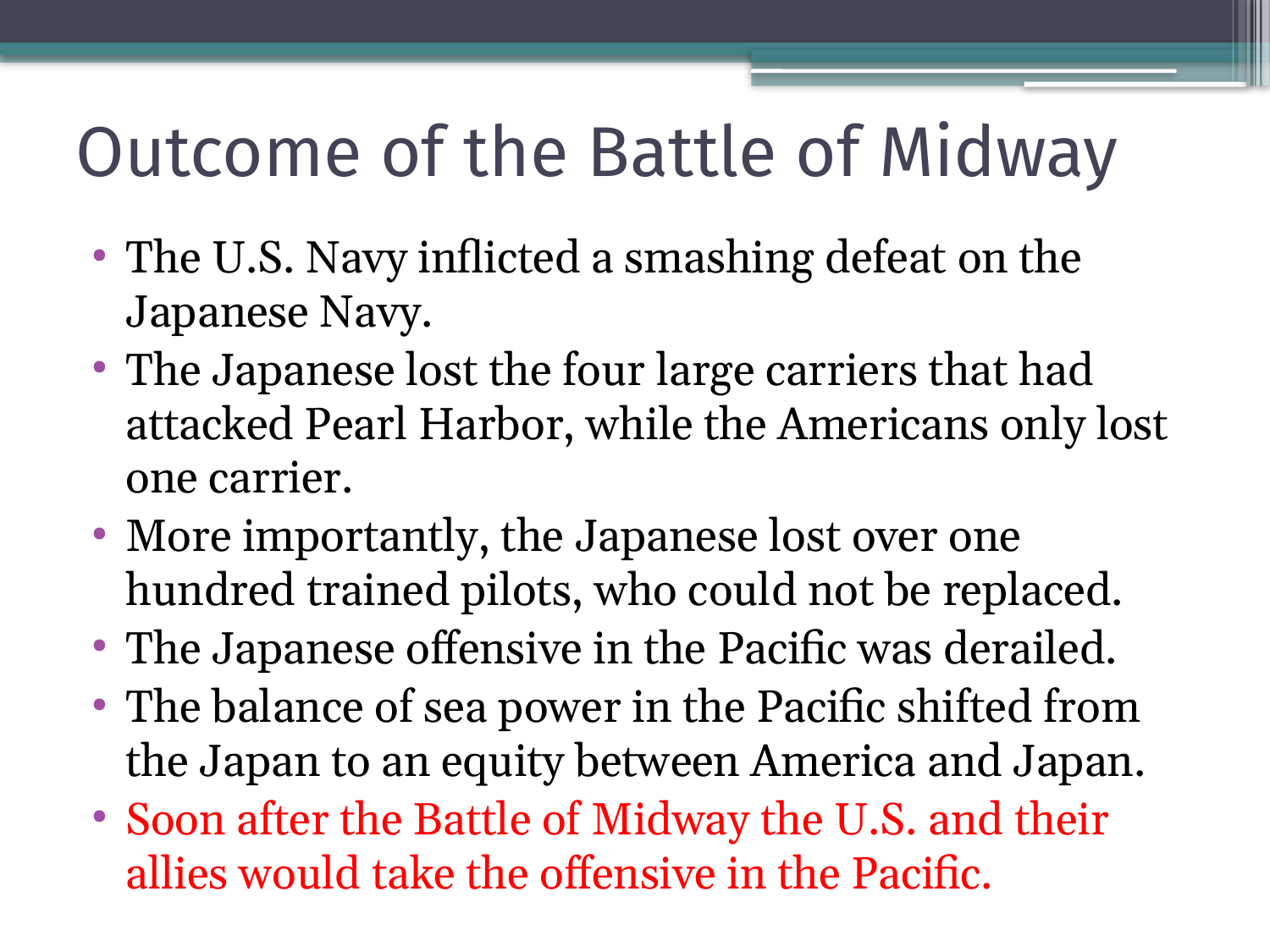

# Outcome of the Battle of Midway
The U.S. Navy inflicted a smashing defeat on the Japanese Navy.
The Japanese lost the four large carriers that had attacked Pearl Harbor, while the Americans only lost one carrier.
More importantly, the Japanese lost over one hundred trained pilots, who could not be replaced.
The Japanese offensive in the Pacific was derailed.
The balance of sea power in the Pacific shifted from the Japan to an equity between America and Japan.
Soon after the Battle of Midway the U.S. and their allies would take the offensive in the Pacific.